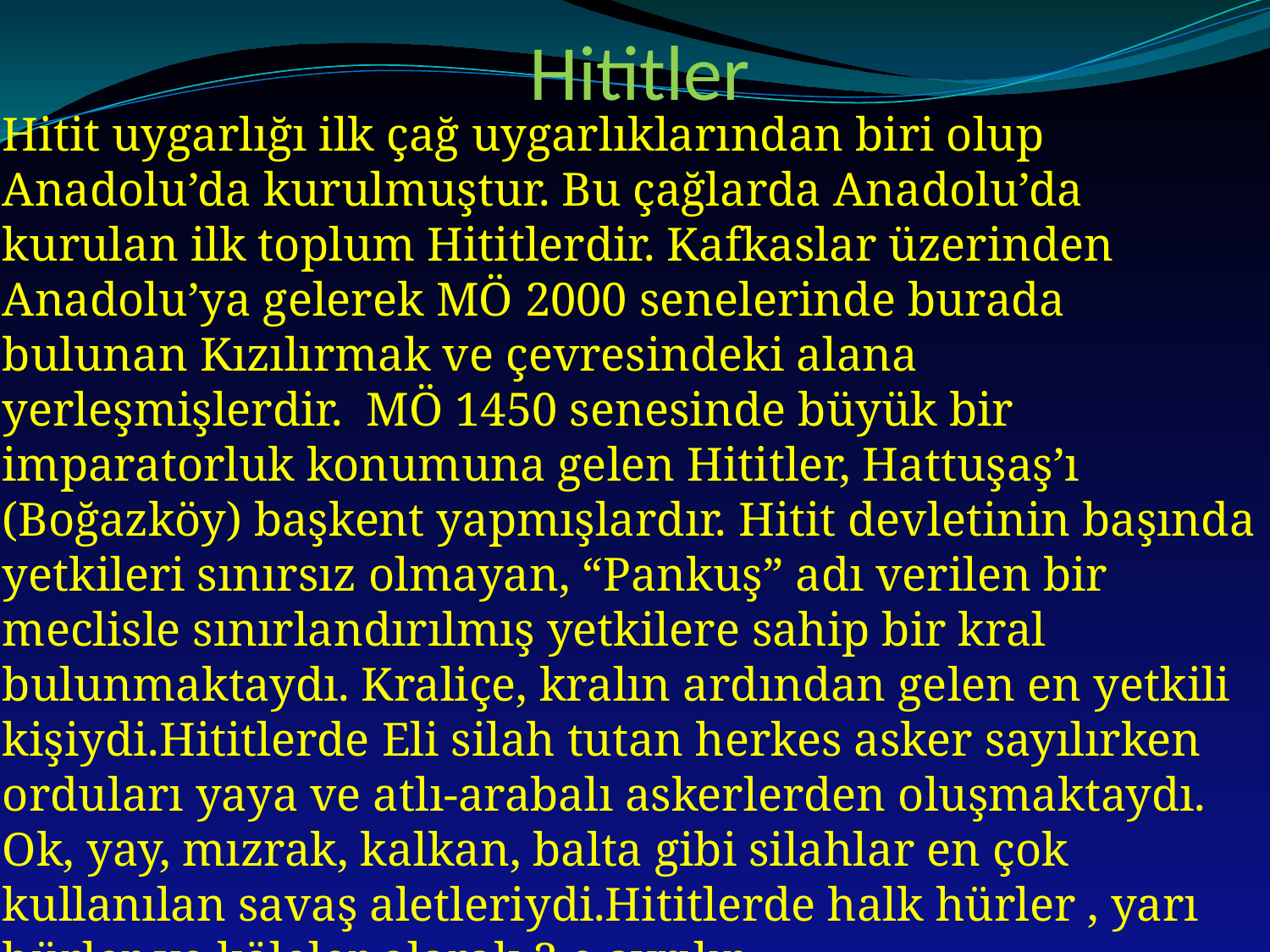

# Hititler
Hitit uygarlığı ilk çağ uygarlıklarından biri olup Anadolu’da kurulmuştur. Bu çağlarda Anadolu’da kurulan ilk toplum Hititlerdir. Kafkaslar üzerinden Anadolu’ya gelerek MÖ 2000 senelerinde burada bulunan Kızılırmak ve çevresindeki alana yerleşmişlerdir.  MÖ 1450 senesinde büyük bir imparatorluk konumuna gelen Hititler, Hattuşaş’ı (Boğazköy) başkent yapmışlardır. Hitit devletinin başında yetkileri sınırsız olmayan, “Pankuş” adı verilen bir meclisle sınırlandırılmış yetkilere sahip bir kral bulunmaktaydı. Kraliçe, kralın ardından gelen en yetkili kişiydi.Hititlerde Eli silah tutan herkes asker sayılırken orduları yaya ve atlı-arabalı askerlerden oluşmaktaydı. Ok, yay, mızrak, kalkan, balta gibi silahlar en çok kullanılan savaş aletleriydi.Hititlerde halk hürler , yarı hürler ve köleler olarak 3 e ayrılır.